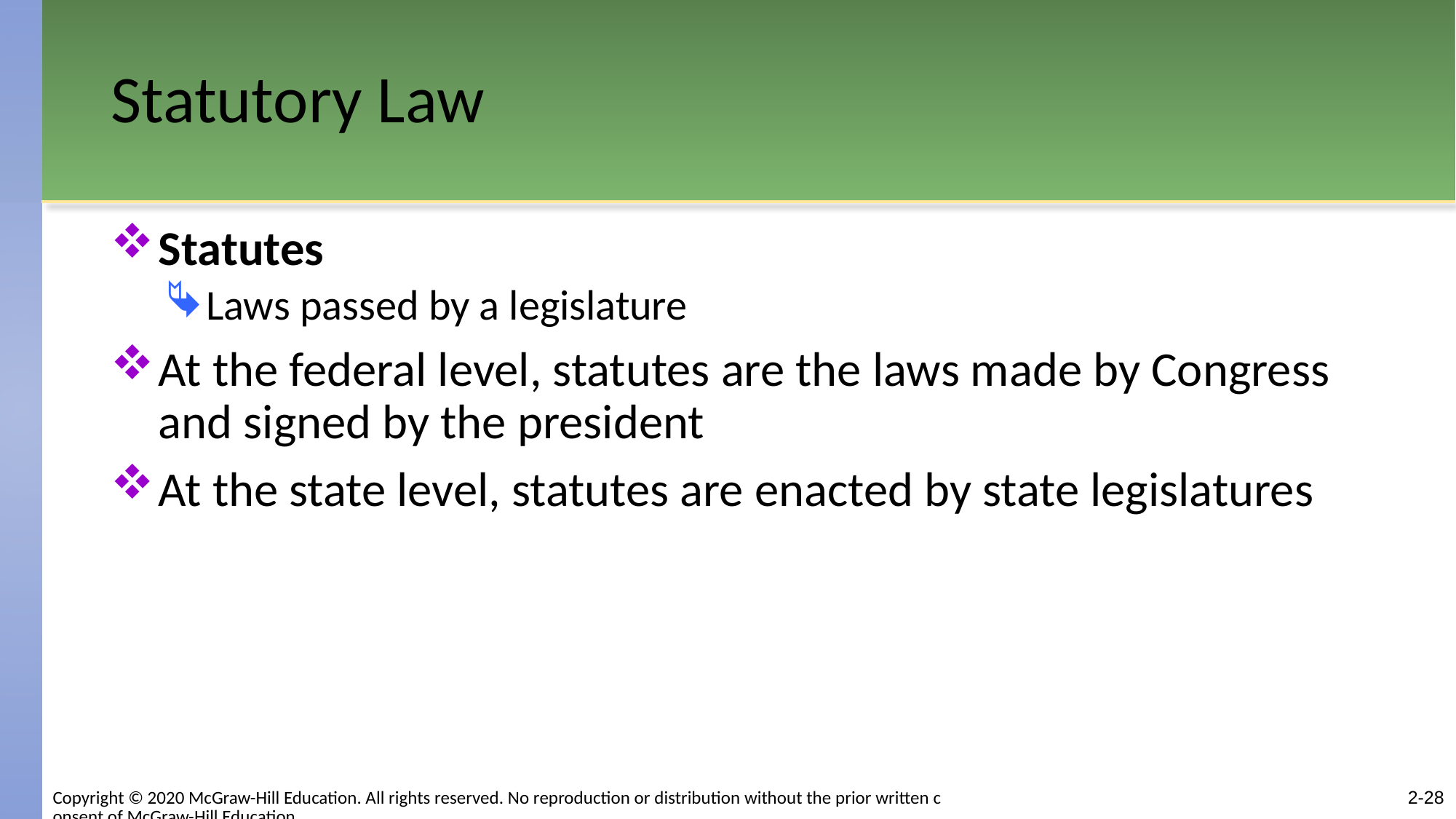

# Statutory Law
Statutes
Laws passed by a legislature
At the federal level, statutes are the laws made by Congress and signed by the president
At the state level, statutes are enacted by state legislatures

2-28
Copyright © 2020 McGraw-Hill Education. All rights reserved. No reproduction or distribution without the prior written consent of McGraw-Hill Education.